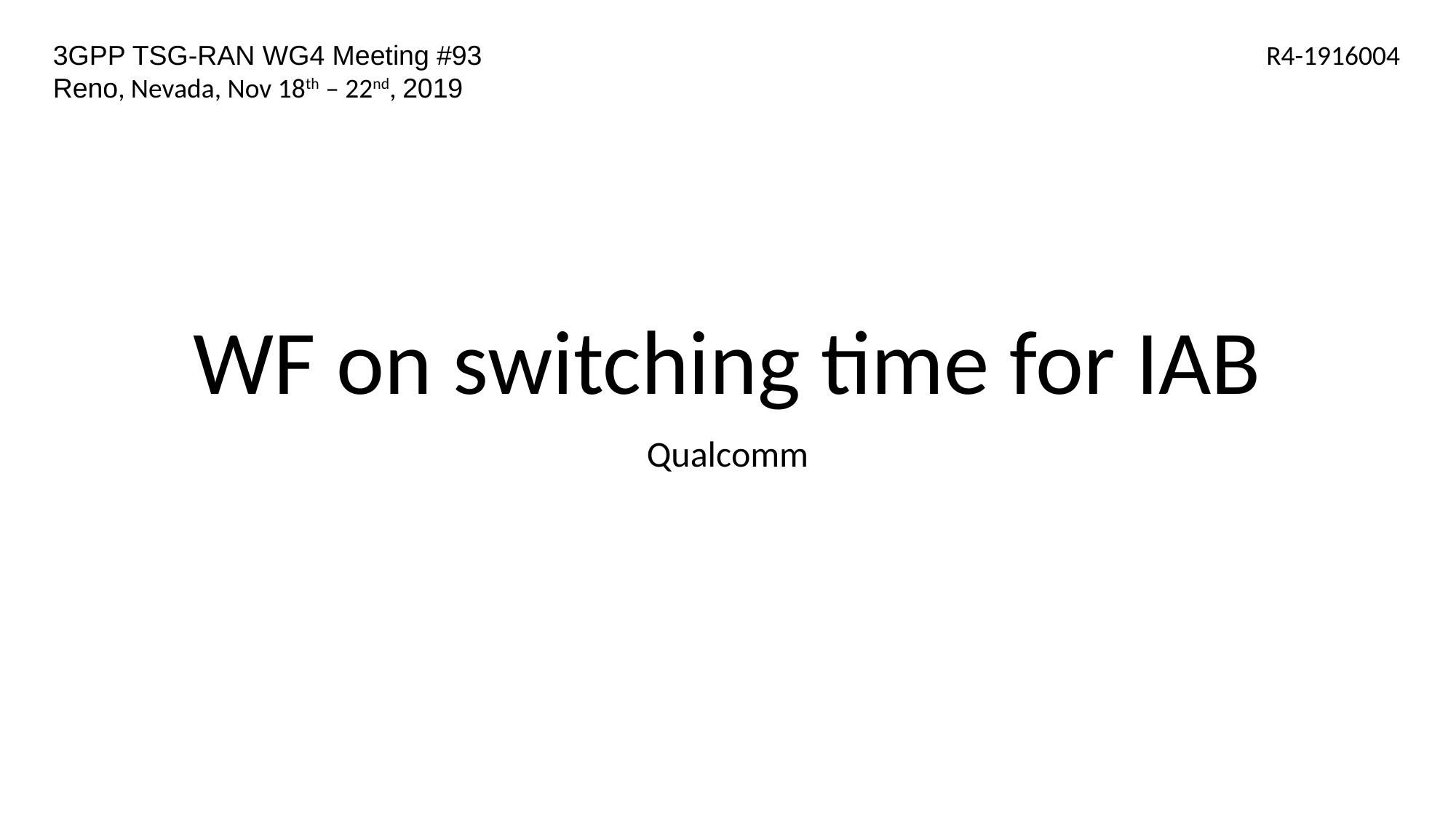

R4-1916004
3GPP TSG-RAN WG4 Meeting #93
Reno, Nevada, Nov 18th – 22nd, 2019
# WF on switching time for IAB
Qualcomm